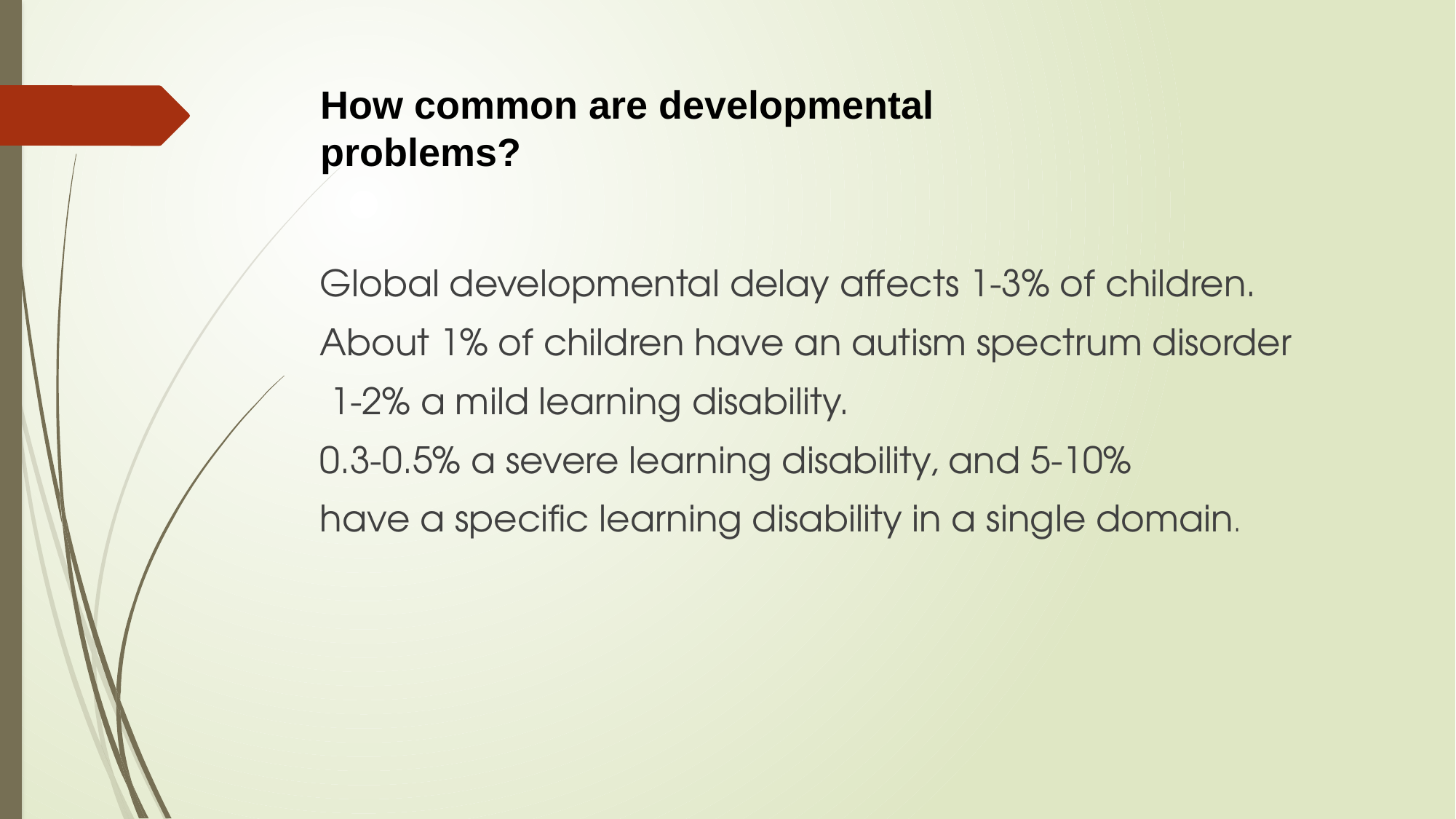

# How common are developmental problems?
Global developmental delay affects 1-3% of children.
About 1% of children have an autism spectrum disorder
 1-2% a mild learning disability.
0.3-0.5% a severe learning disability, and 5-10%
have a specific learning disability in a single domain.